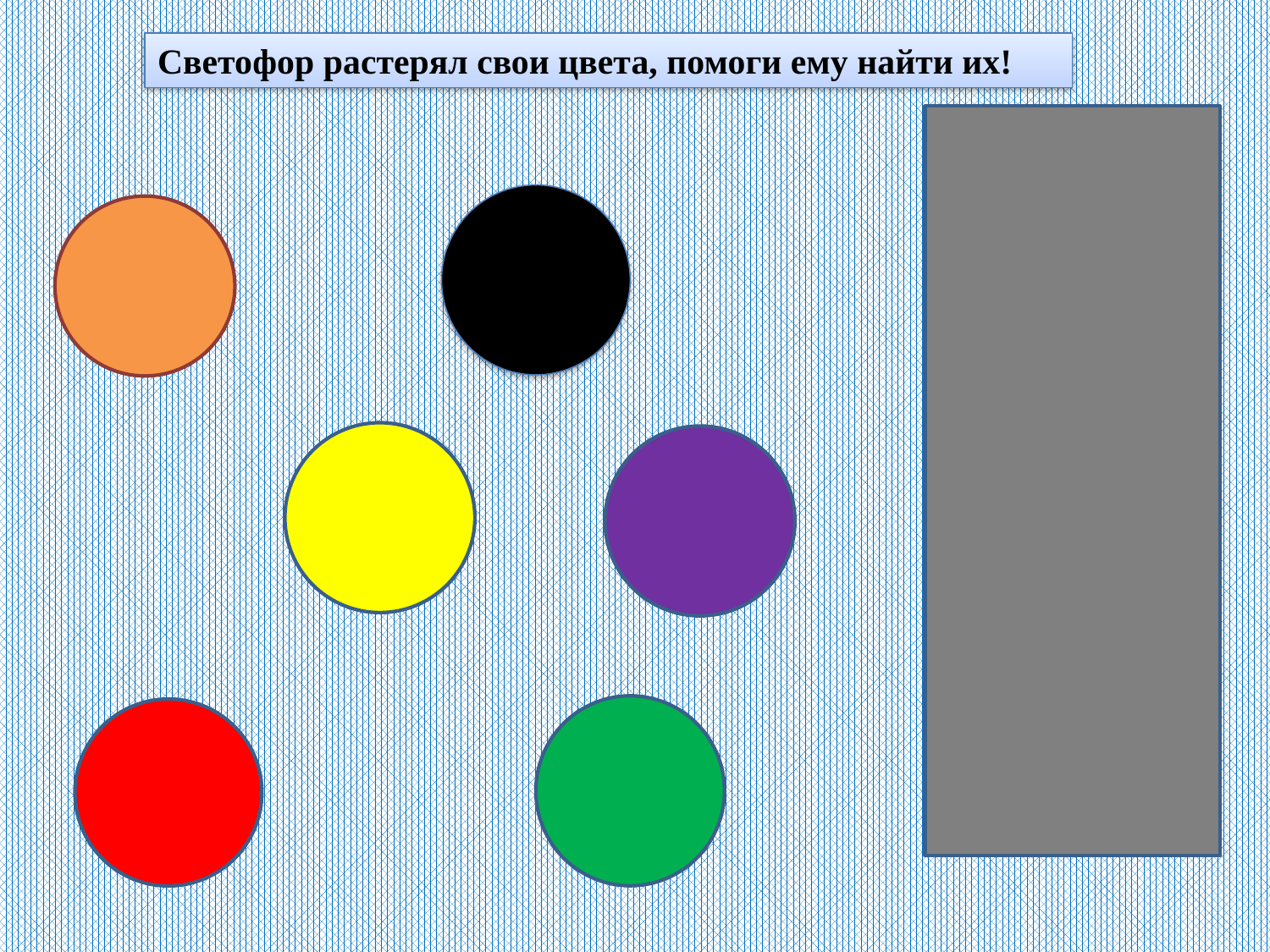

Светофор растерял свои цвета, помоги ему найти их!